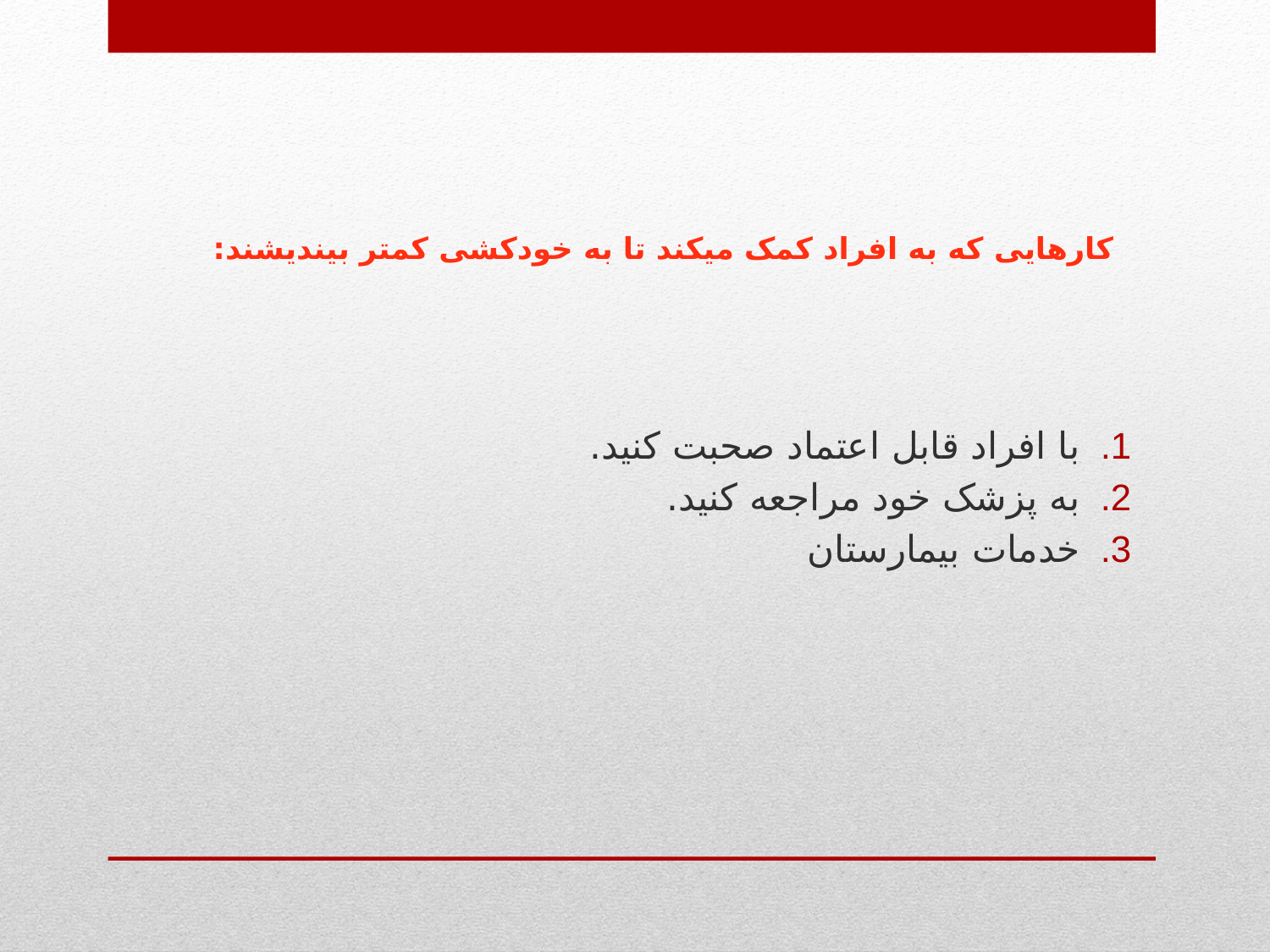

# کارهایی که به افراد کمک میکند تا به خودکشی کمتر بیندیشند:
با افراد قابل اعتماد صحبت کنید.
به پزشک خود مراجعه کنید.
خدمات بیمارستان